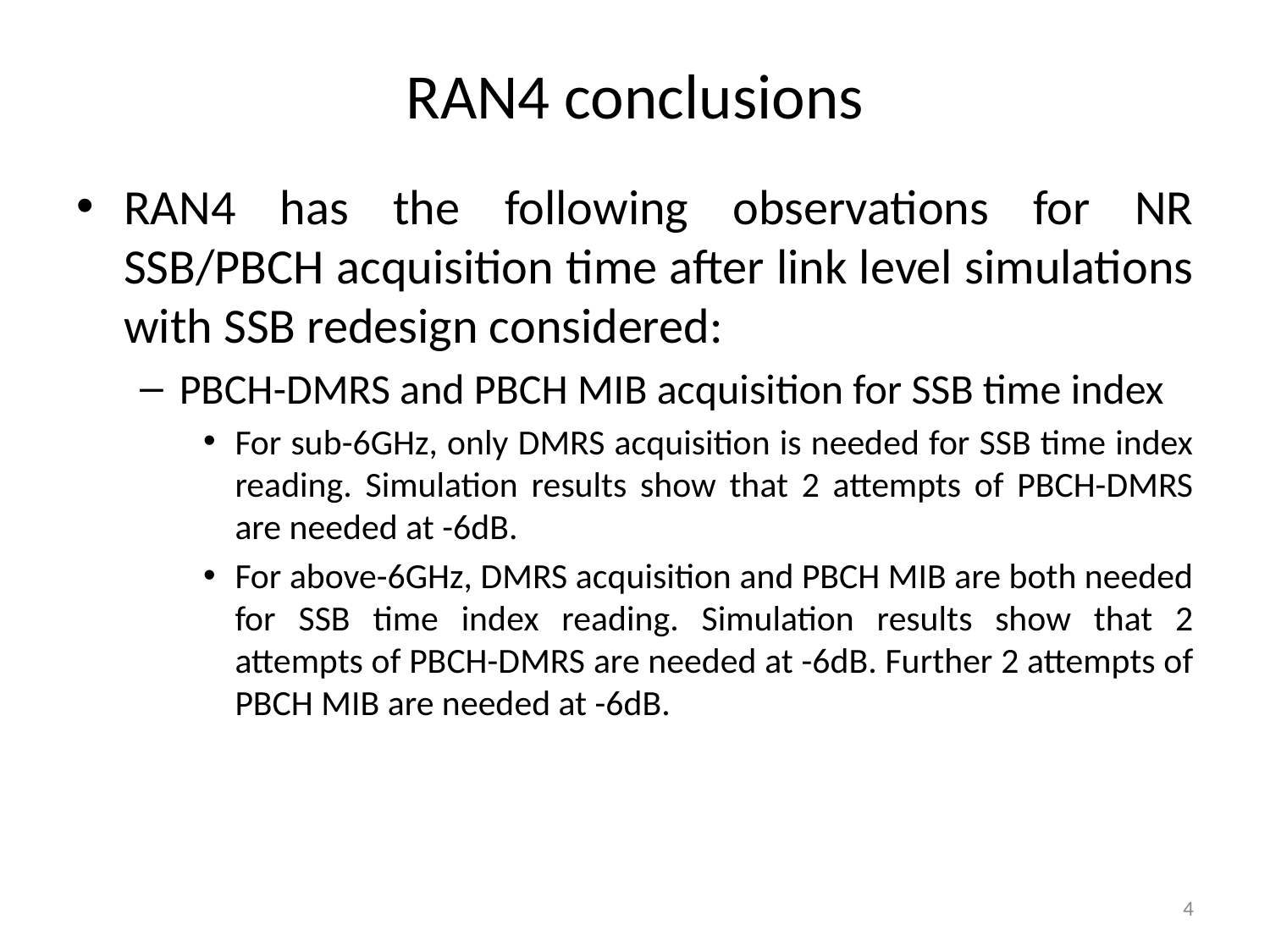

# RAN4 conclusions
RAN4 has the following observations for NR SSB/PBCH acquisition time after link level simulations with SSB redesign considered:
PBCH-DMRS and PBCH MIB acquisition for SSB time index
For sub-6GHz, only DMRS acquisition is needed for SSB time index reading. Simulation results show that 2 attempts of PBCH-DMRS are needed at -6dB.
For above-6GHz, DMRS acquisition and PBCH MIB are both needed for SSB time index reading. Simulation results show that 2 attempts of PBCH-DMRS are needed at -6dB. Further 2 attempts of PBCH MIB are needed at -6dB.
4